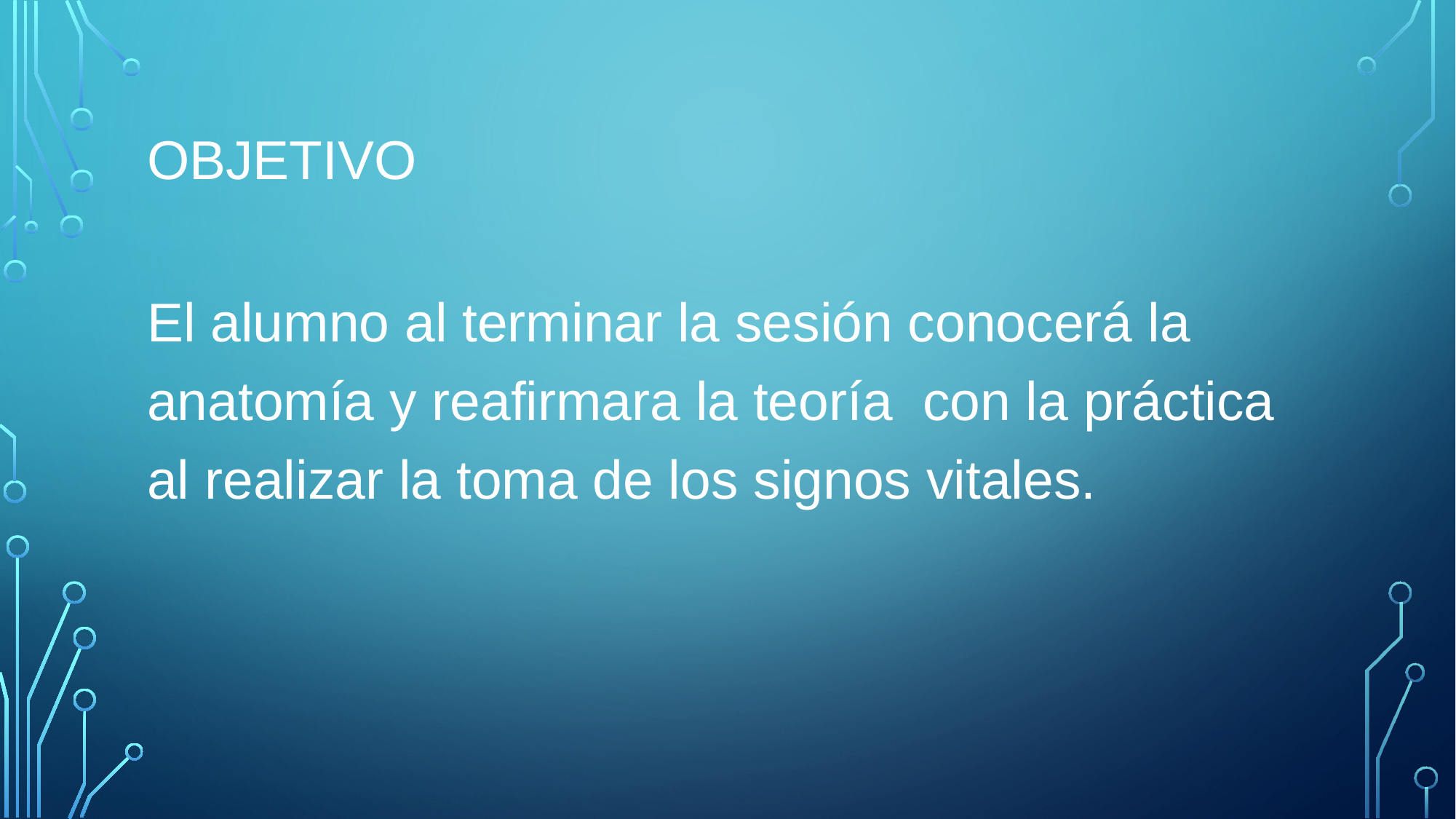

# objetivo
El alumno al terminar la sesión conocerá la anatomía y reafirmara la teoría  con la práctica al realizar la toma de los signos vitales.